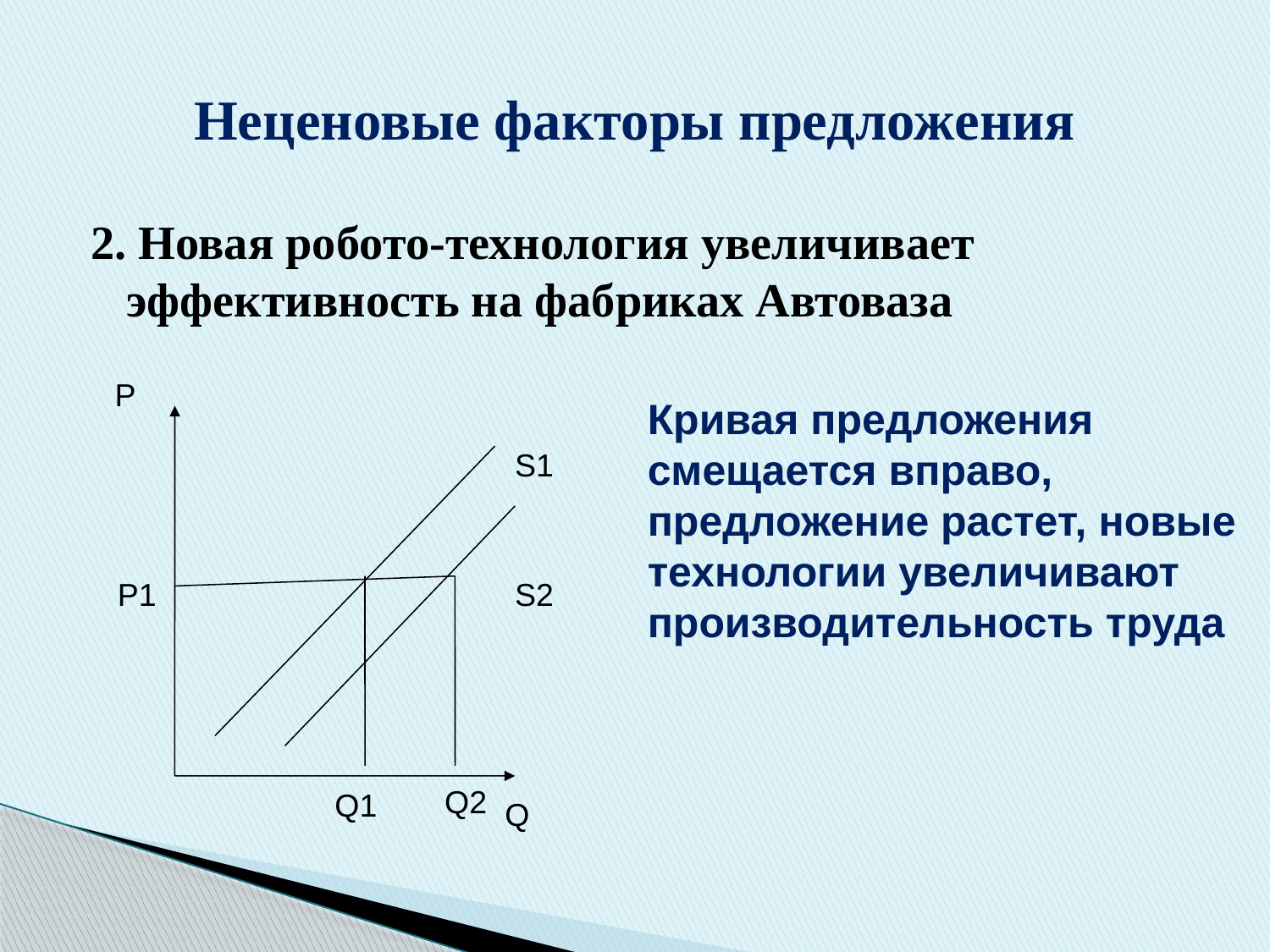

# Неценовые факторы предложения
2. Новая робото-технология увеличивает эффективность на фабриках Автоваза
Р
Кривая предложения смещается вправо, предложение растет, новые технологии увеличивают производительность труда

S1

P1
S2

Q2
Q1
Q